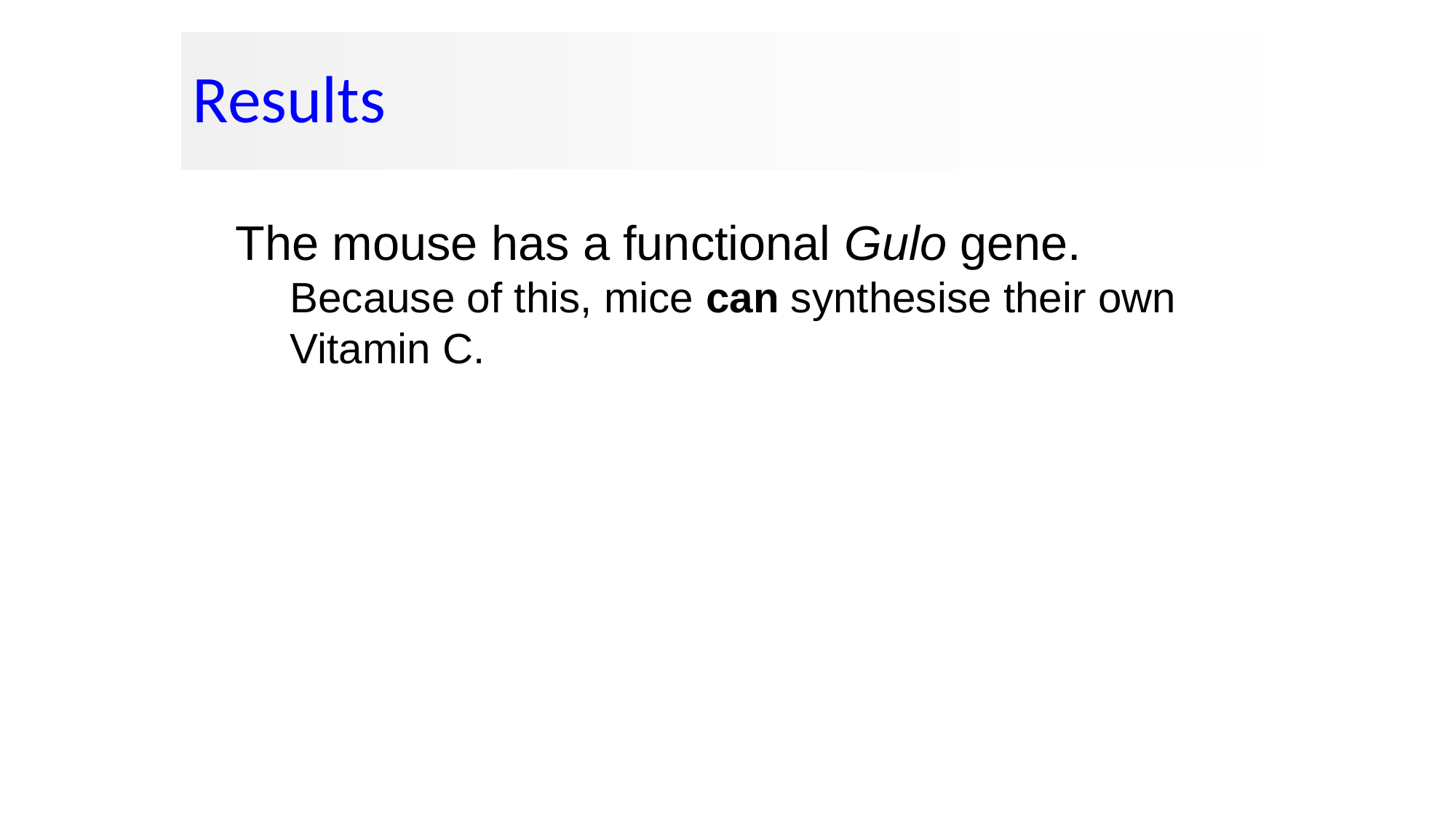

# Results
The mouse has a functional Gulo gene.
Because of this, mice can synthesise their own Vitamin C.